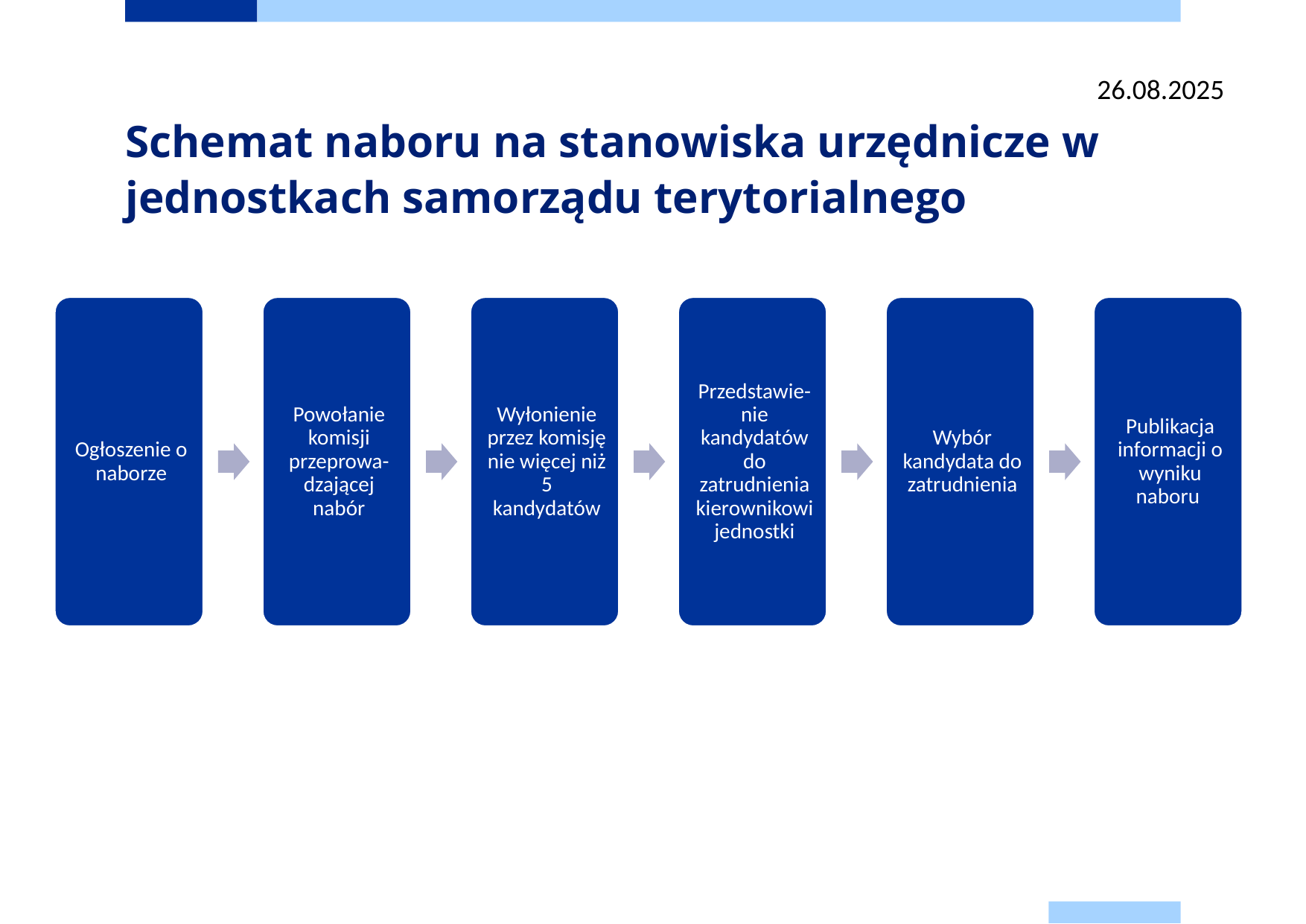

26.08.2025
# Schemat naboru na stanowiska urzędnicze w jednostkach samorządu terytorialnego
Ogłoszenie o naborze

Powołanie komisji przeprowa-dzającej nabór

Wyłonienie przez komisję nie więcej niż 5 kandydatów

Przedstawie-nie kandydatów do zatrudnienia kierownikowi jednostki

Wybór kandydata do zatrudnienia

Publikacja informacji o wyniku naboru